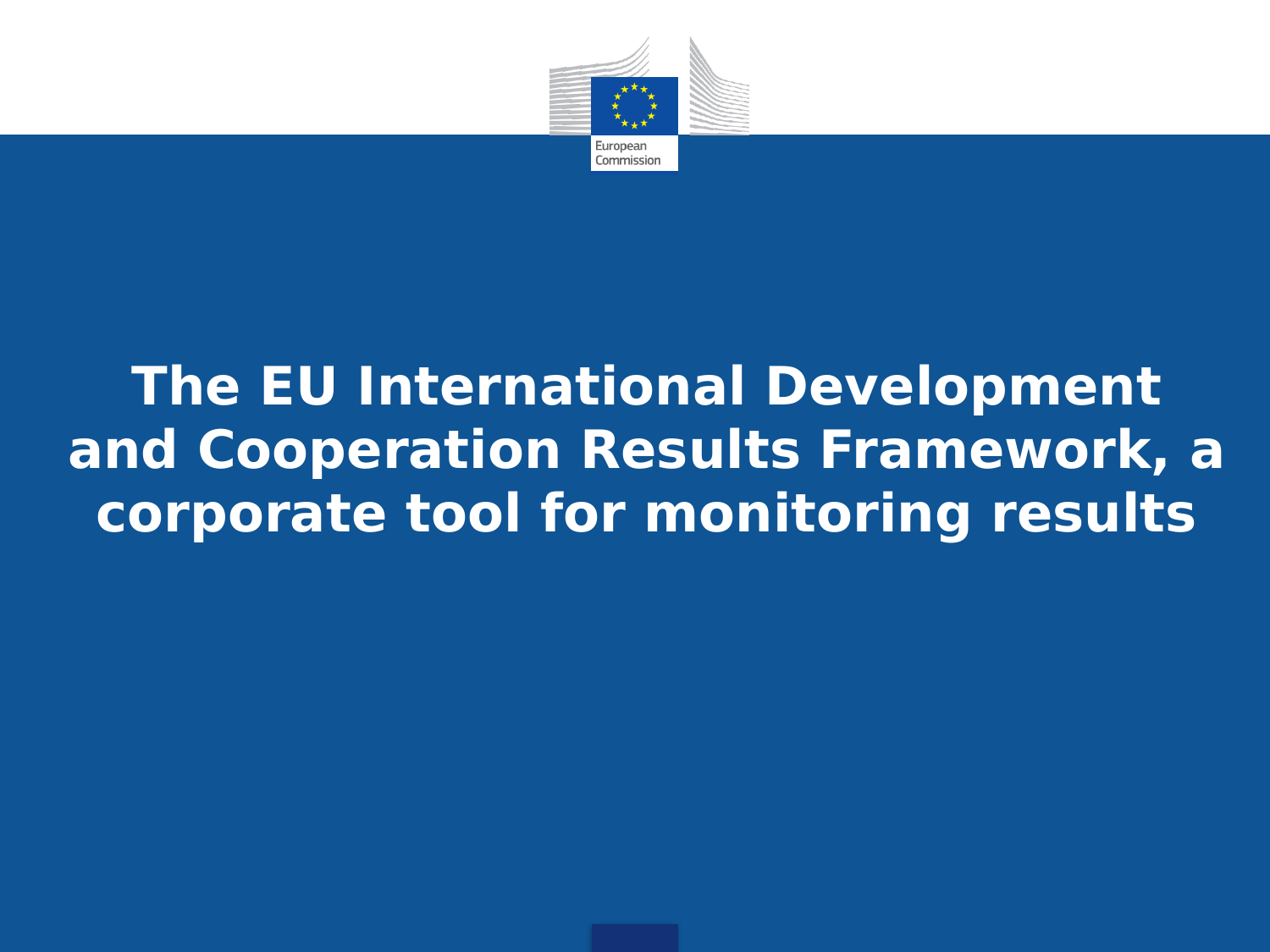

The EU International Development and Cooperation Results Framework, a corporate tool for monitoring results